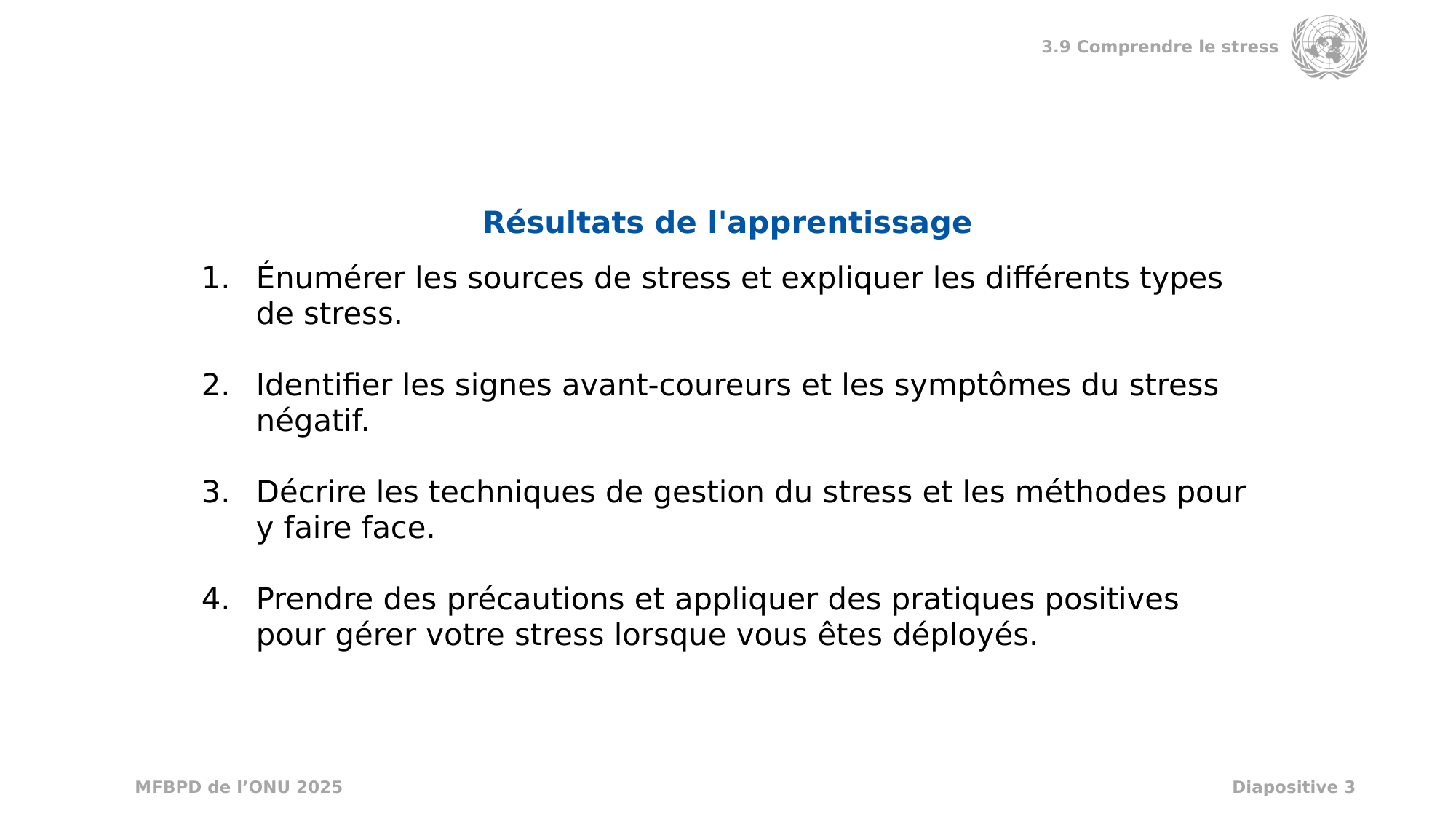

| Résultats de l'apprentissage |
| --- |
| Énumérer les sources de stress et expliquer les différents types de stress. Identifier les signes avant-coureurs et les symptômes du stress négatif. Décrire les techniques de gestion du stress et les méthodes pour y faire face. Prendre des précautions et appliquer des pratiques positives pour gérer votre stress lorsque vous êtes déployés. |